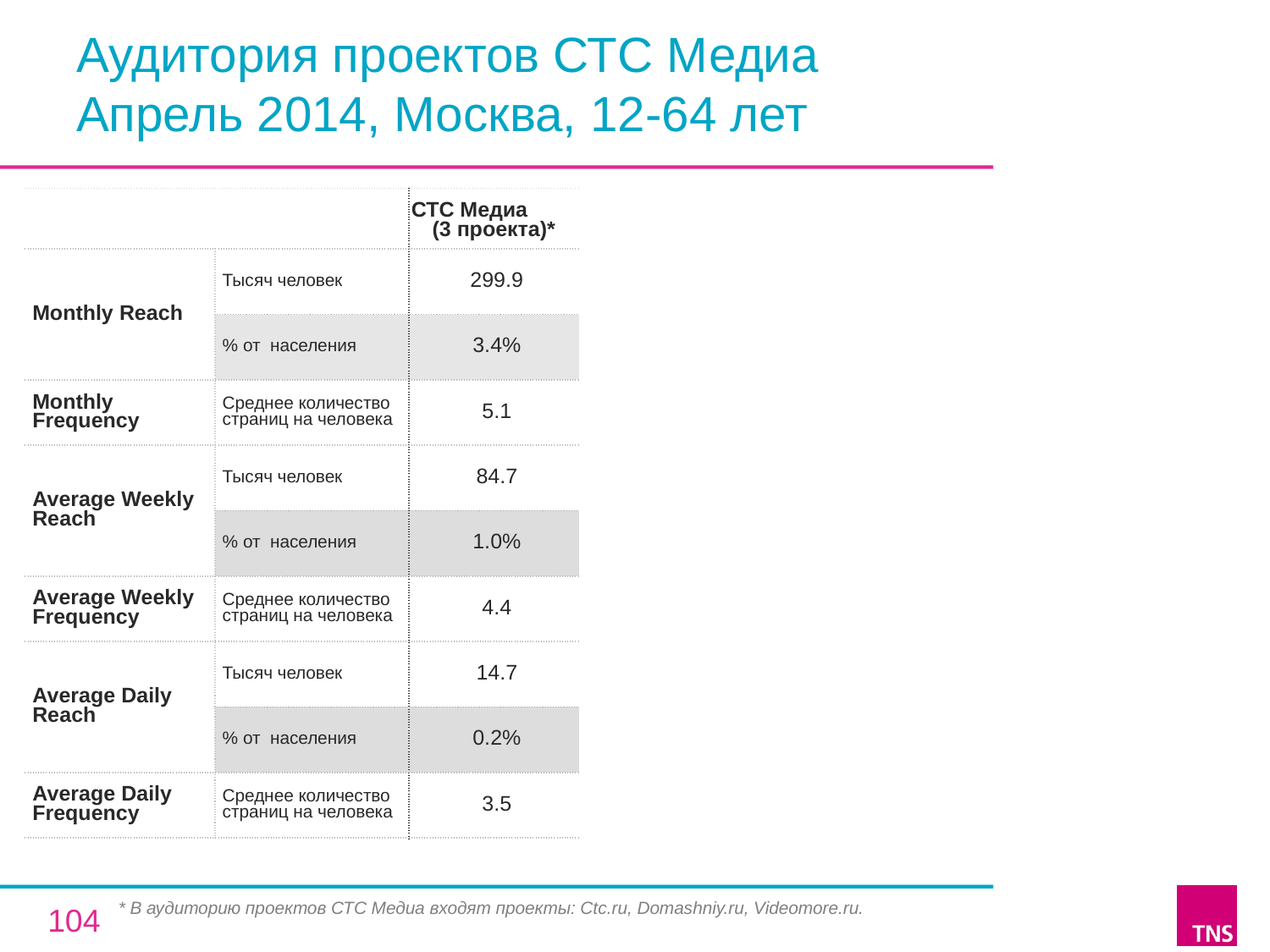

# Аудитория проектов СТС Медиа Апрель 2014, Москва, 12-64 лет
|  |  | СТС Медиа (3 проекта)\* |
| --- | --- | --- |
| Monthly Reach | Тысяч человек | 299.9 |
|  | % от населения | 3.4% |
| Monthly Frequency | Среднее количество страниц на человека | 5.1 |
| Average Weekly Reach | Тысяч человек | 84.7 |
|  | % от населения | 1.0% |
| Average Weekly Frequency | Среднее количество страниц на человека | 4.4 |
| Average Daily Reach | Тысяч человек | 14.7 |
|  | % от населения | 0.2% |
| Average Daily Frequency | Среднее количество страниц на человека | 3.5 |
* В аудиторию проектов СТС Медиа входят проекты: Ctc.ru, Domashniy.ru, Videomore.ru.
104